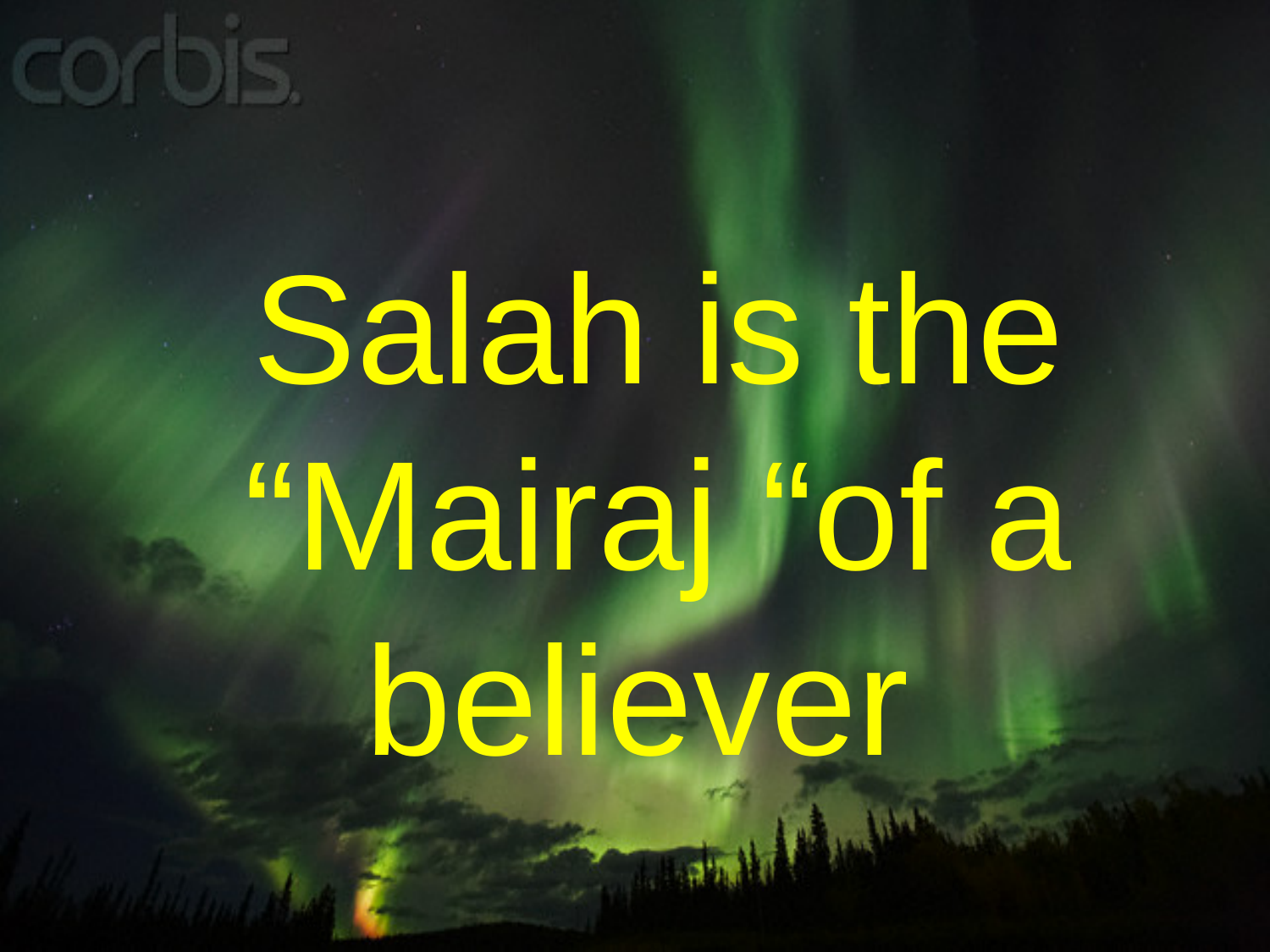

#
	Salah is the “Mairaj “of a believer